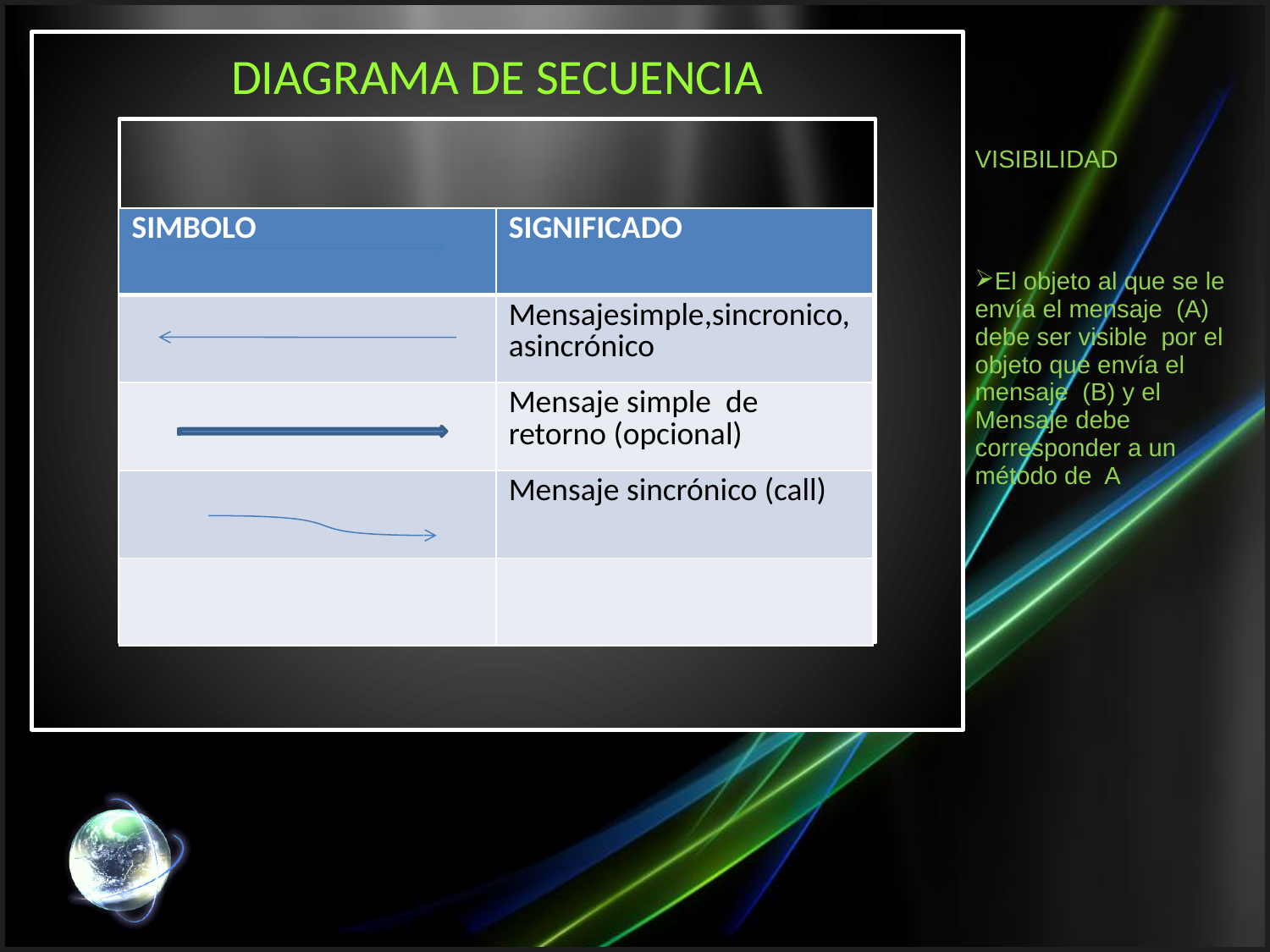

# DIAGRAMA DE SECUENCIA

VISIBILIDAD

El objeto al que se le envía el mensaje  (A) debe ser visible  por el objeto que envía el mensaje  (B) y el  Mensaje debe corresponder a un método de  A

| SIMBOLO | SIGNIFICADO |
| --- | --- |
|  | Mensajesimple,sincronico, asincrónico |
|  | Mensaje simple de retorno (opcional) |
|  | Mensaje sincrónico (call) |
|  |  |